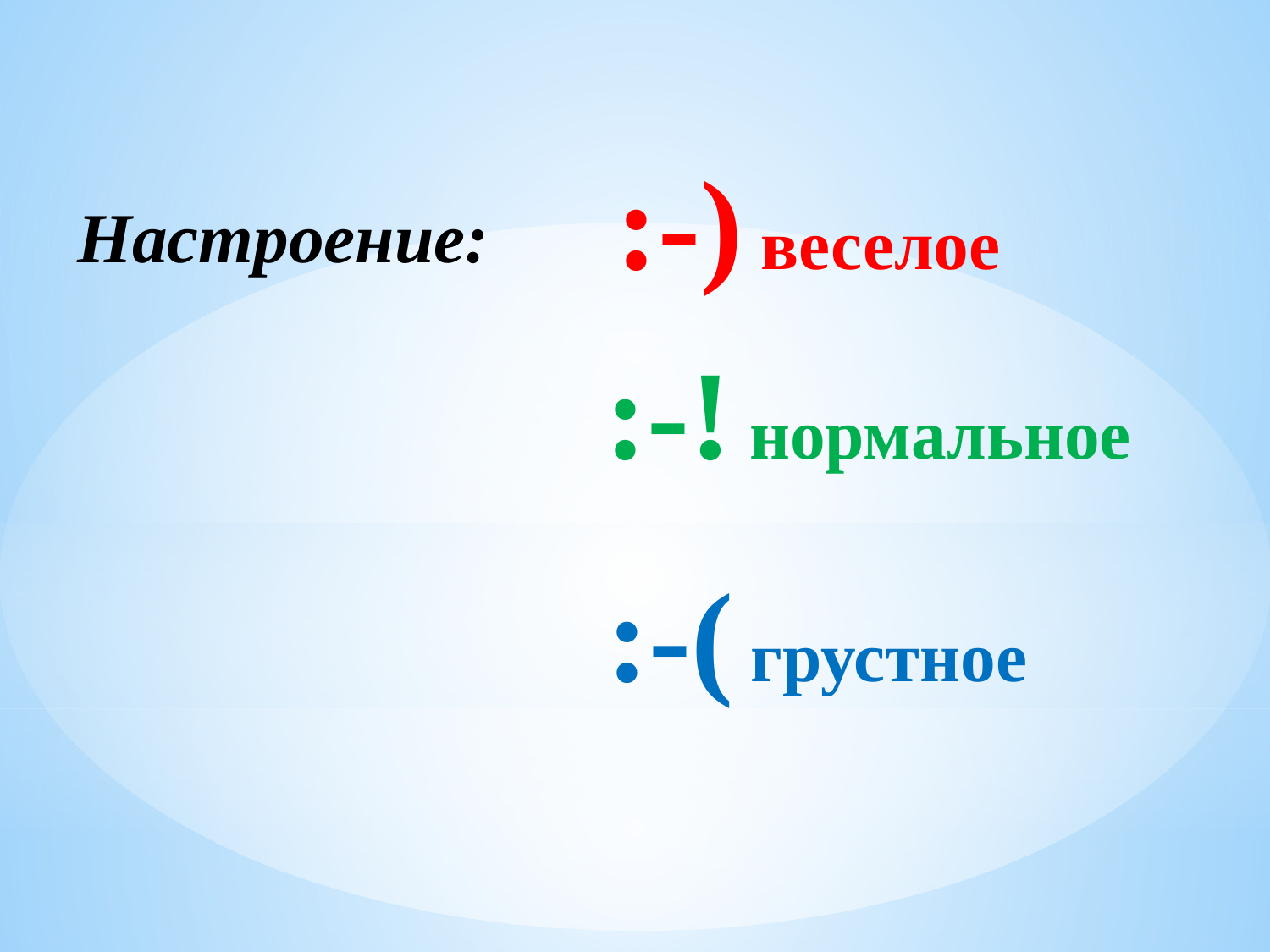

:-) веселое
Настроение:

:-! нормальное
:-( грустное